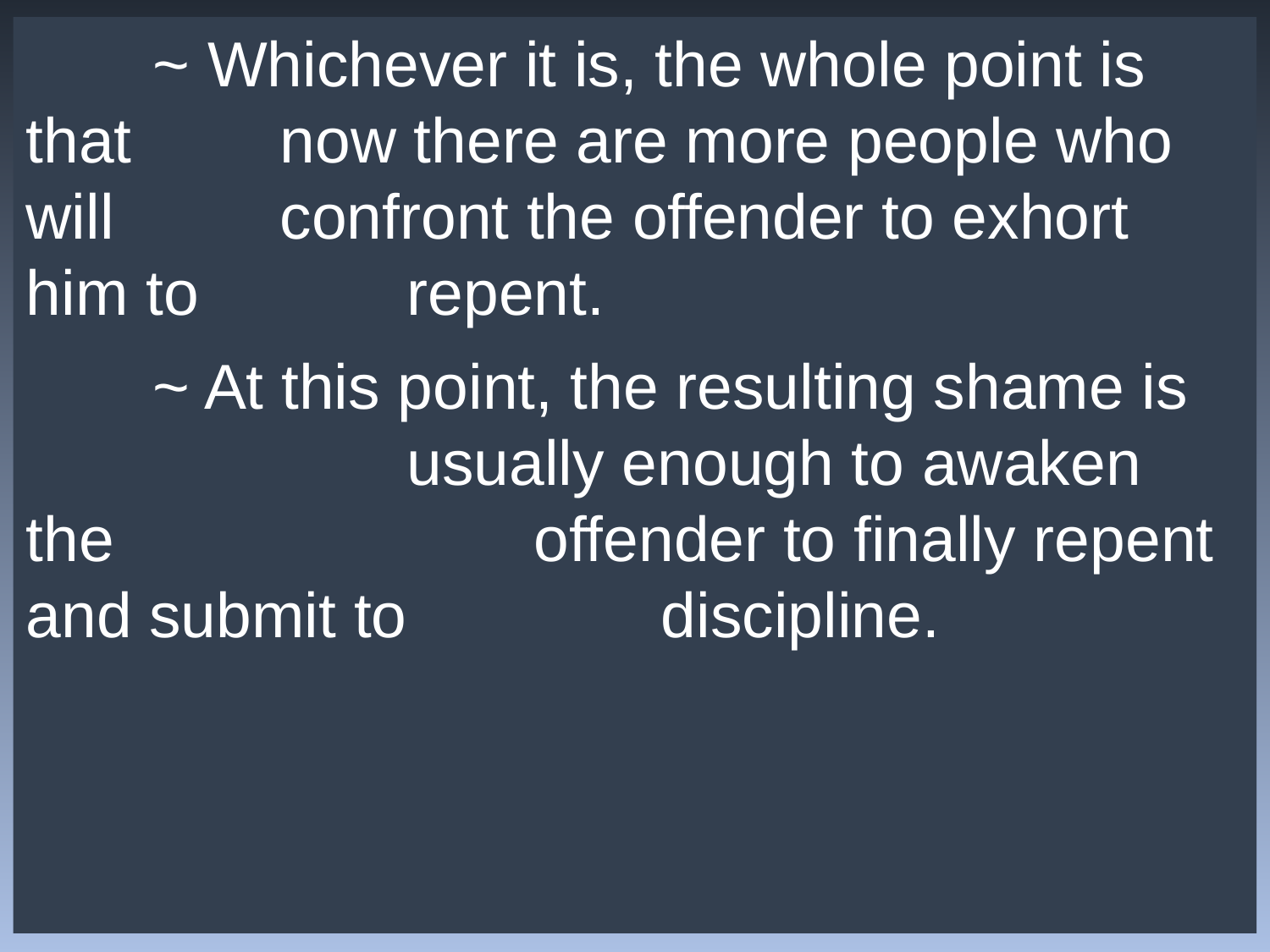

~ Whichever it is, the whole point is that 		now there are more people who will 		confront the offender to exhort him to 		repent.
	~ At this point, the resulting shame is 			usually enough to awaken the 				offender to finally repent and submit to 		discipline.